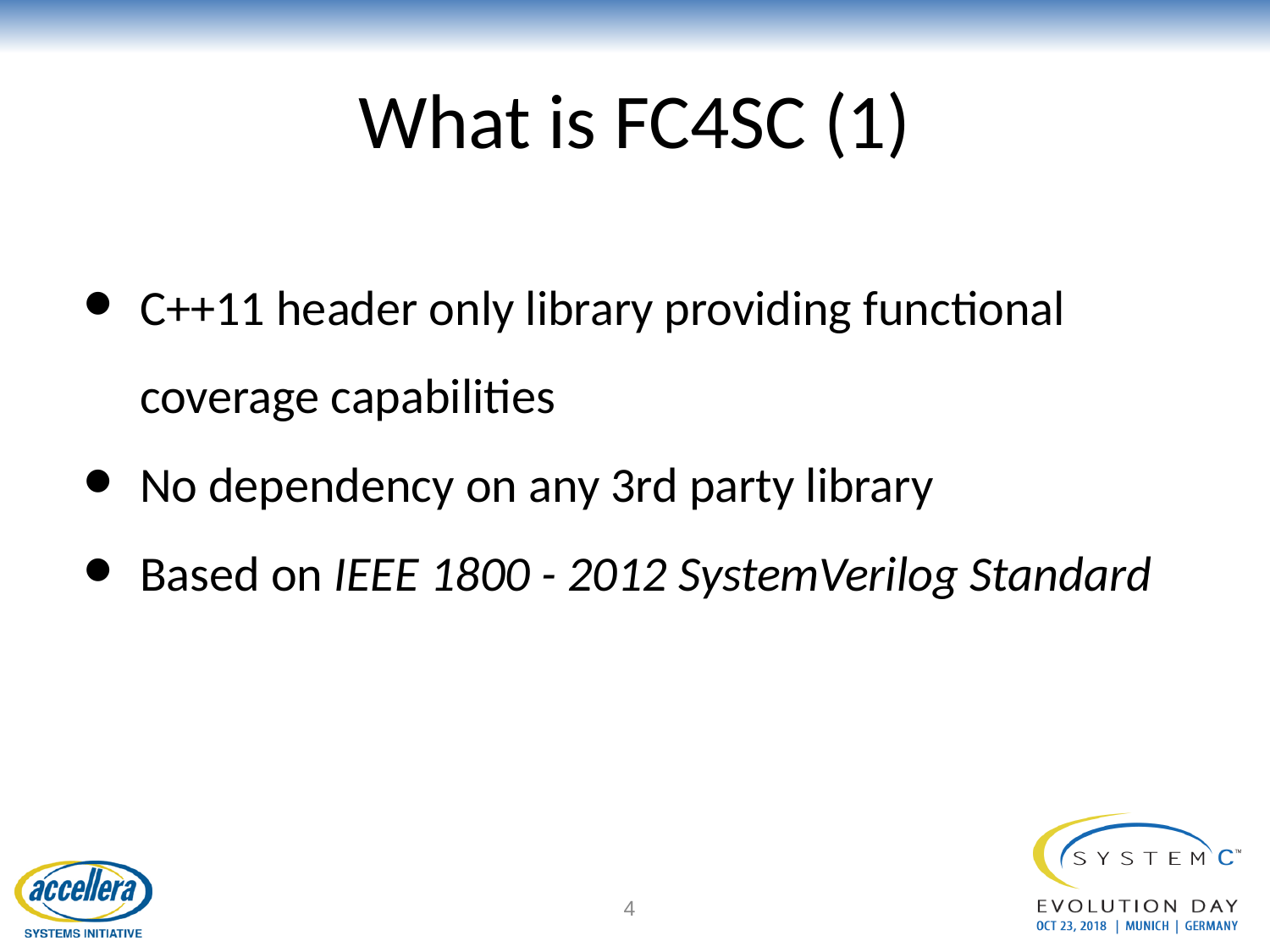

# What is FC4SC (1)
C++11 header only library providing functional coverage capabilities
No dependency on any 3rd party library
Based on IEEE 1800 - 2012 SystemVerilog Standard
4